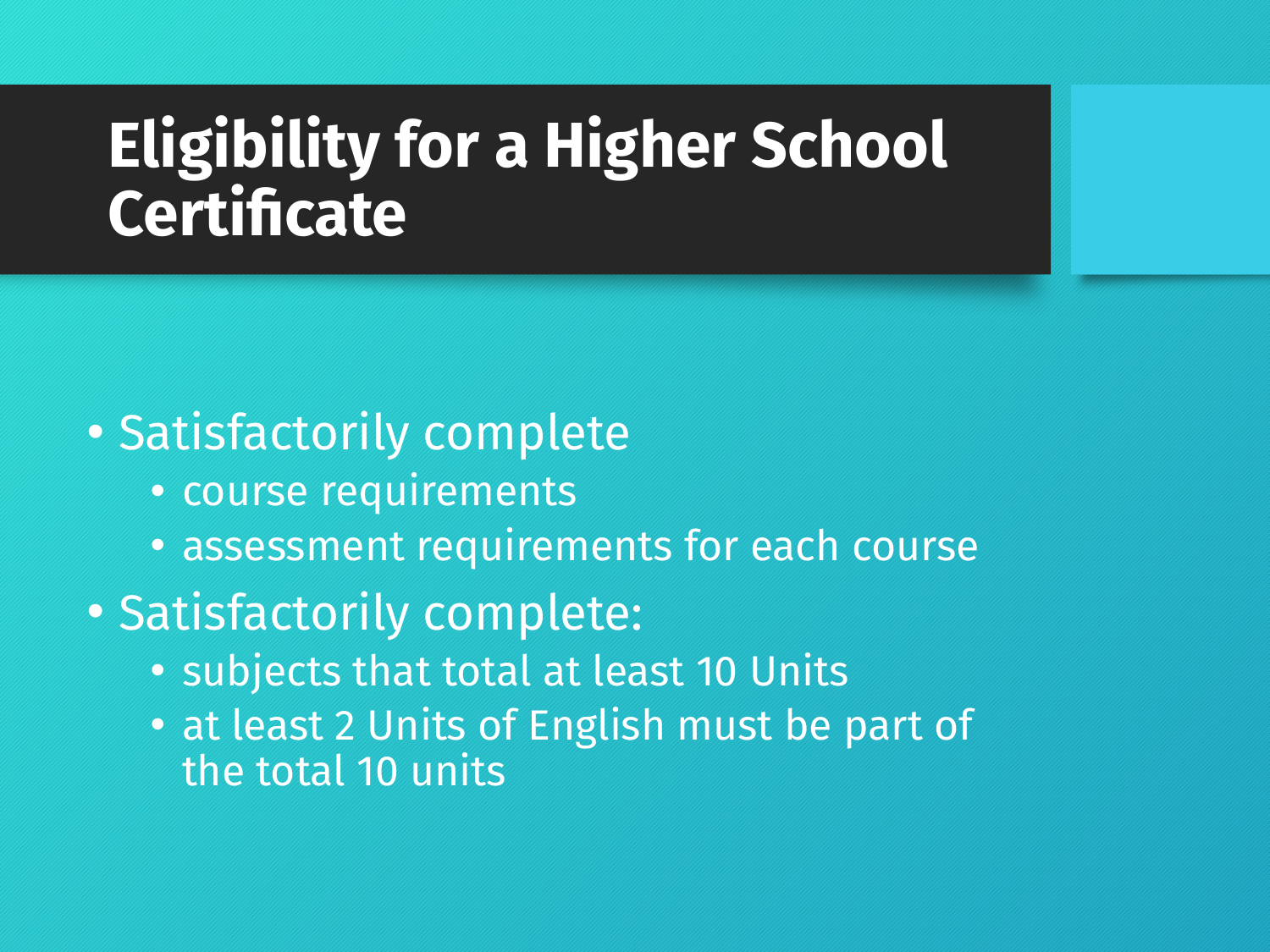

# Eligibility for a Higher School Certificate

Satisfactorily complete
course requirements
assessment requirements for each course
Satisfactorily complete:
subjects that total at least 10 Units
at least 2 Units of English must be part of the total 10 units